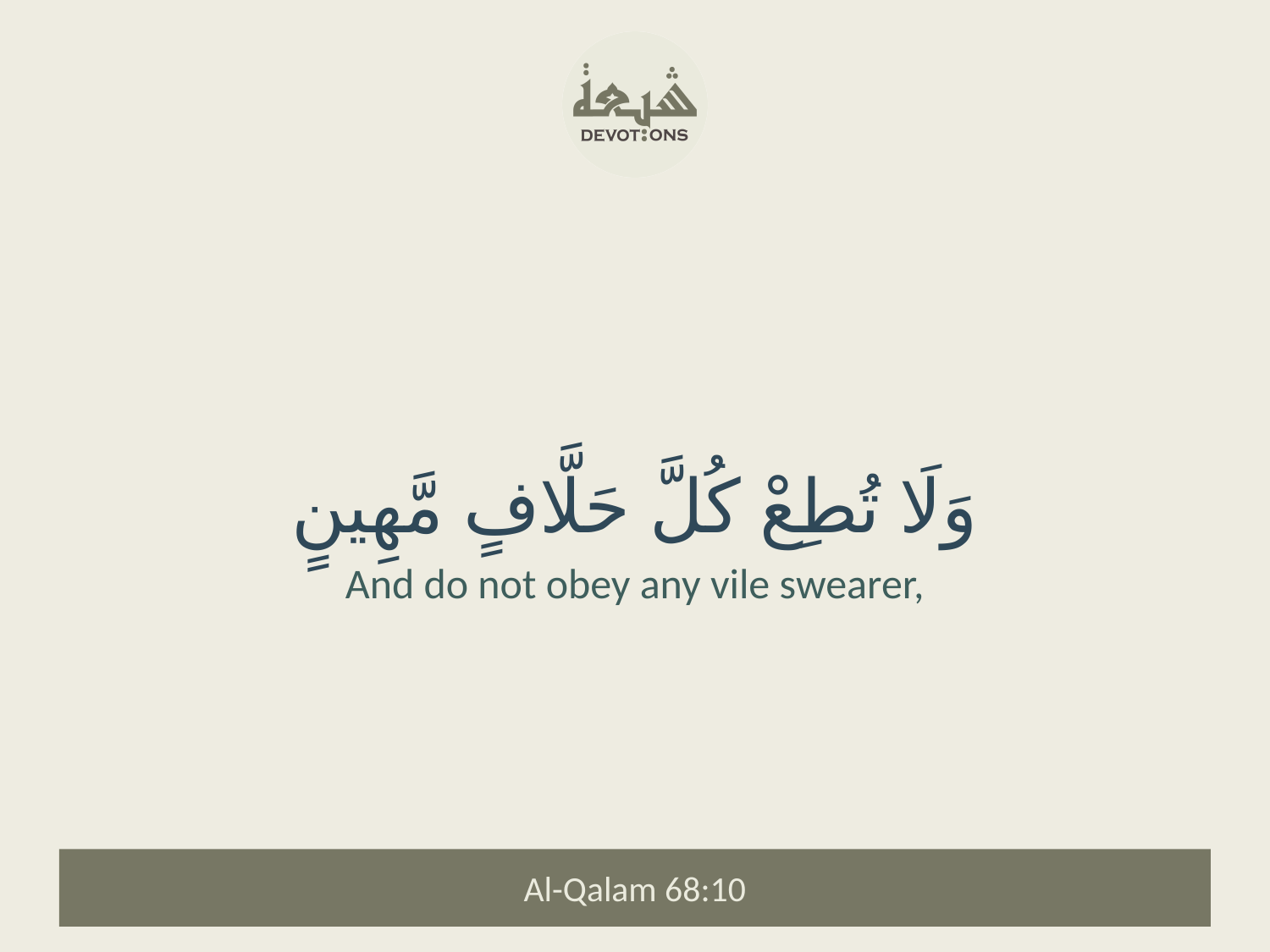

وَلَا تُطِعْ كُلَّ حَلَّافٍ مَّهِينٍ
And do not obey any vile swearer,
Al-Qalam 68:10